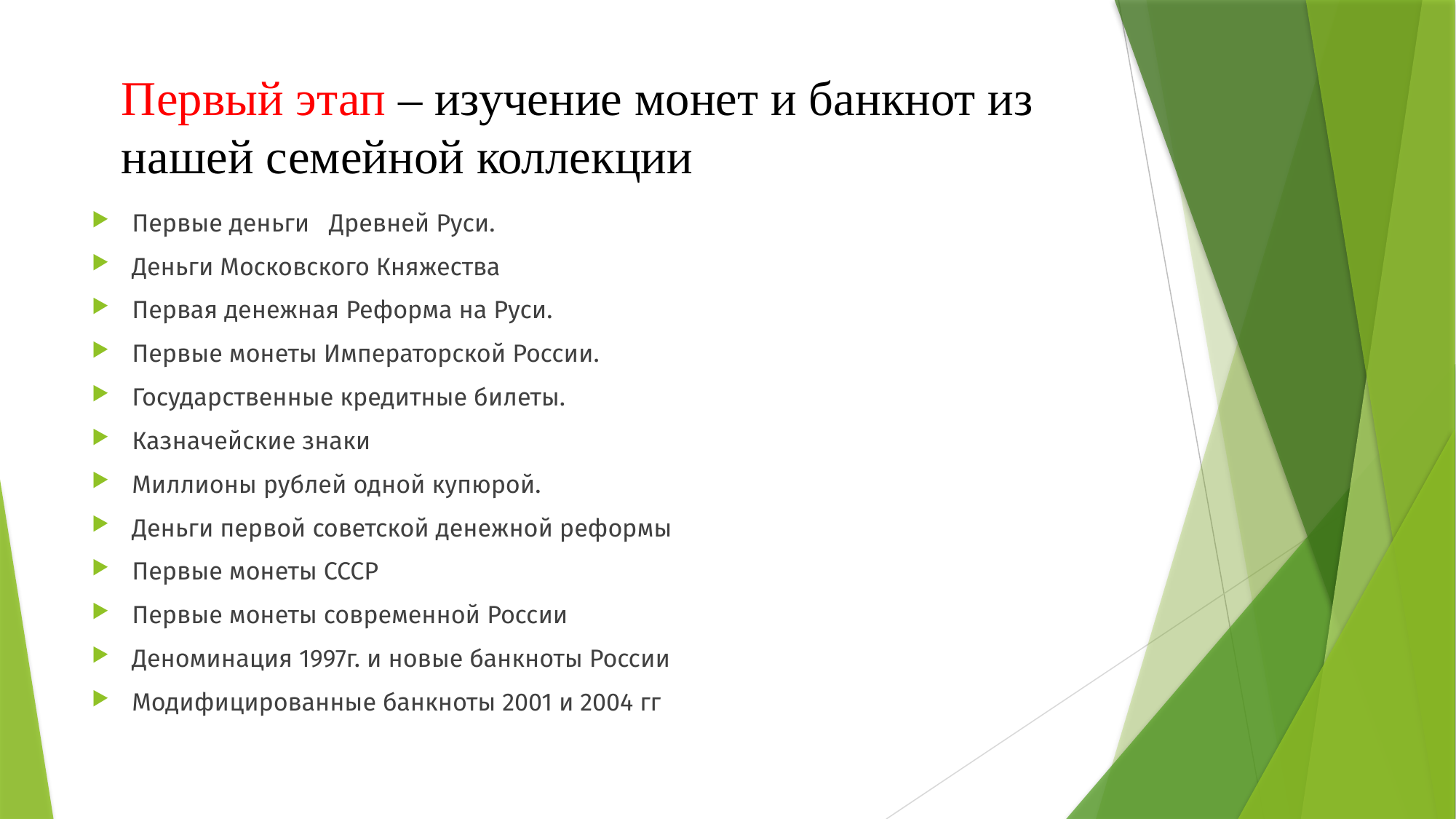

Первый этап – изучение монет и банкнот из нашей семейной коллекции
#
Первые деньги   Древней Руси.
Деньги Московского Княжества
Первая денежная Реформа на Руси.
Первые монеты Императорской России.
Государственные кредитные билеты.
Казначейские знаки
Миллионы рублей одной купюрой.
Деньги первой советской денежной реформы
Первые монеты СССР
Первые монеты современной России
Деноминация 1997г. и новые банкноты России
Модифицированные банкноты 2001 и 2004 гг